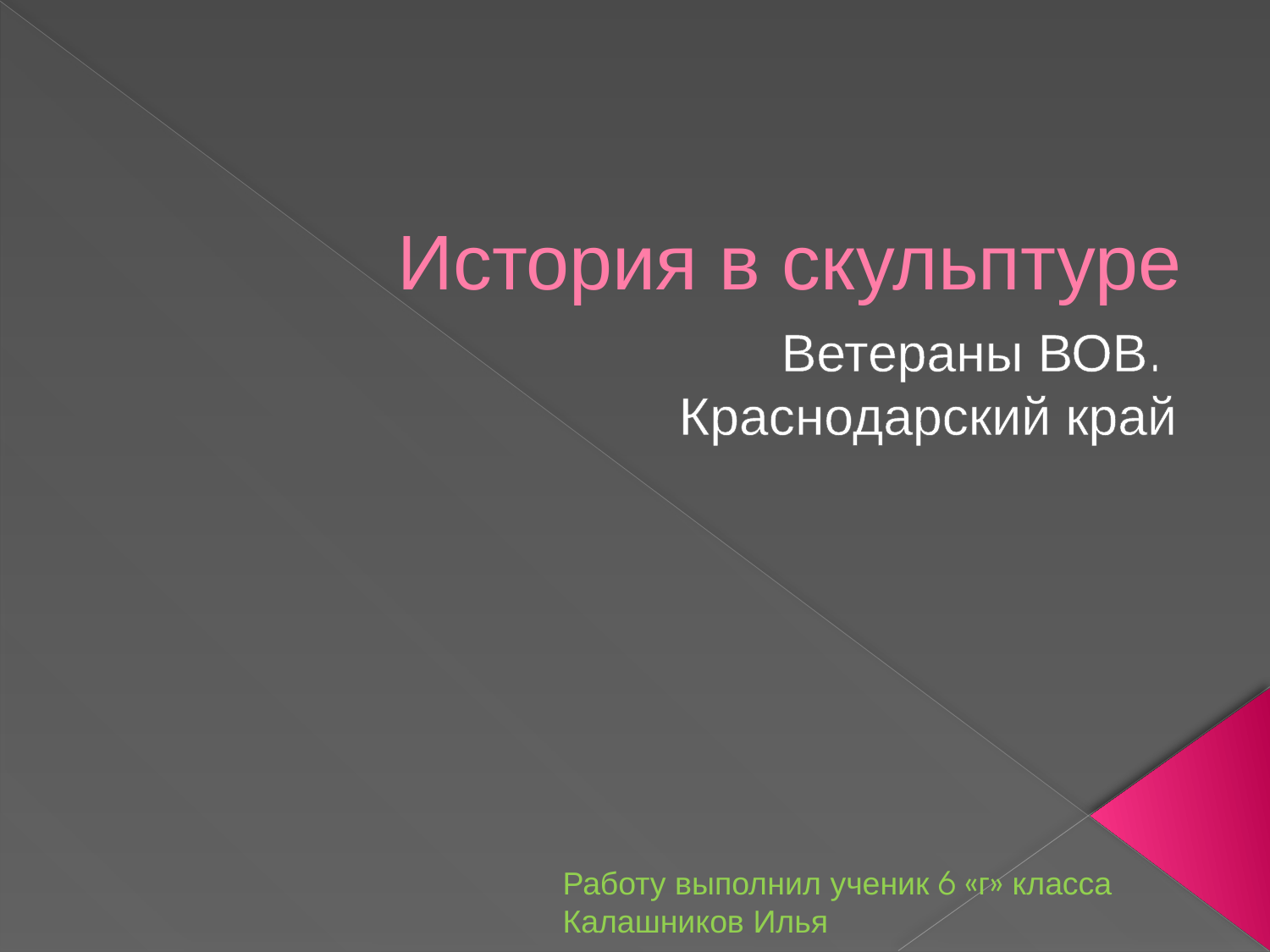

# История в скульптуре
Ветераны ВОВ.
Краснодарский край
Работу выполнил ученик 6 «г» класса
Калашников Илья